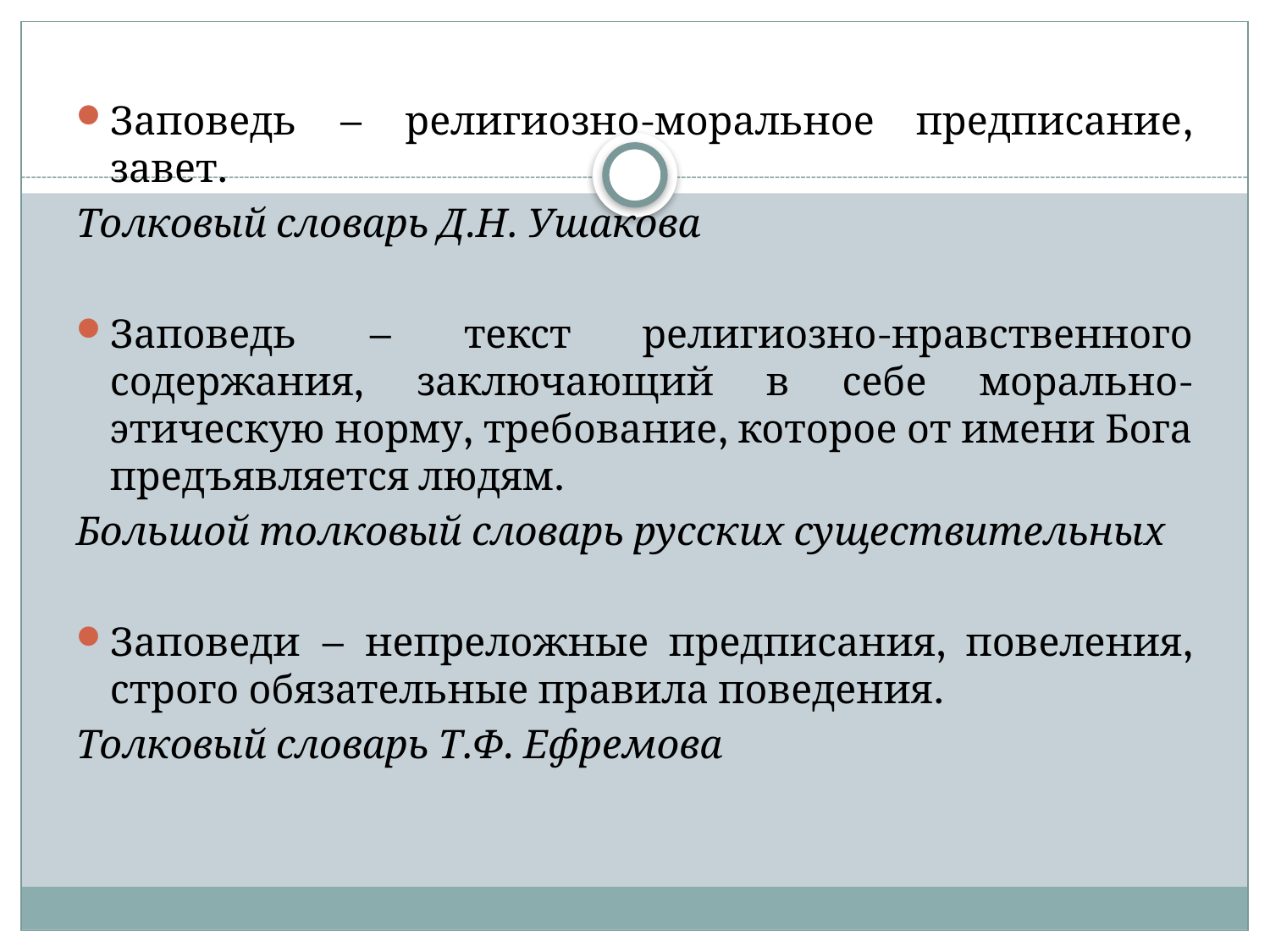

Заповедь – религиозно-моральное предписание, завет.
Толковый словарь Д.Н. Ушакова

Заповедь – текст религиозно-нравственного содержания, заключающий в себе морально-этическую норму, требование, которое от имени Бога предъявляется людям.
Большой толковый словарь русских существительных

Заповеди – непреложные предписания, повеления, строго обязательные правила поведения.
Толковый словарь Т.Ф. Ефремова